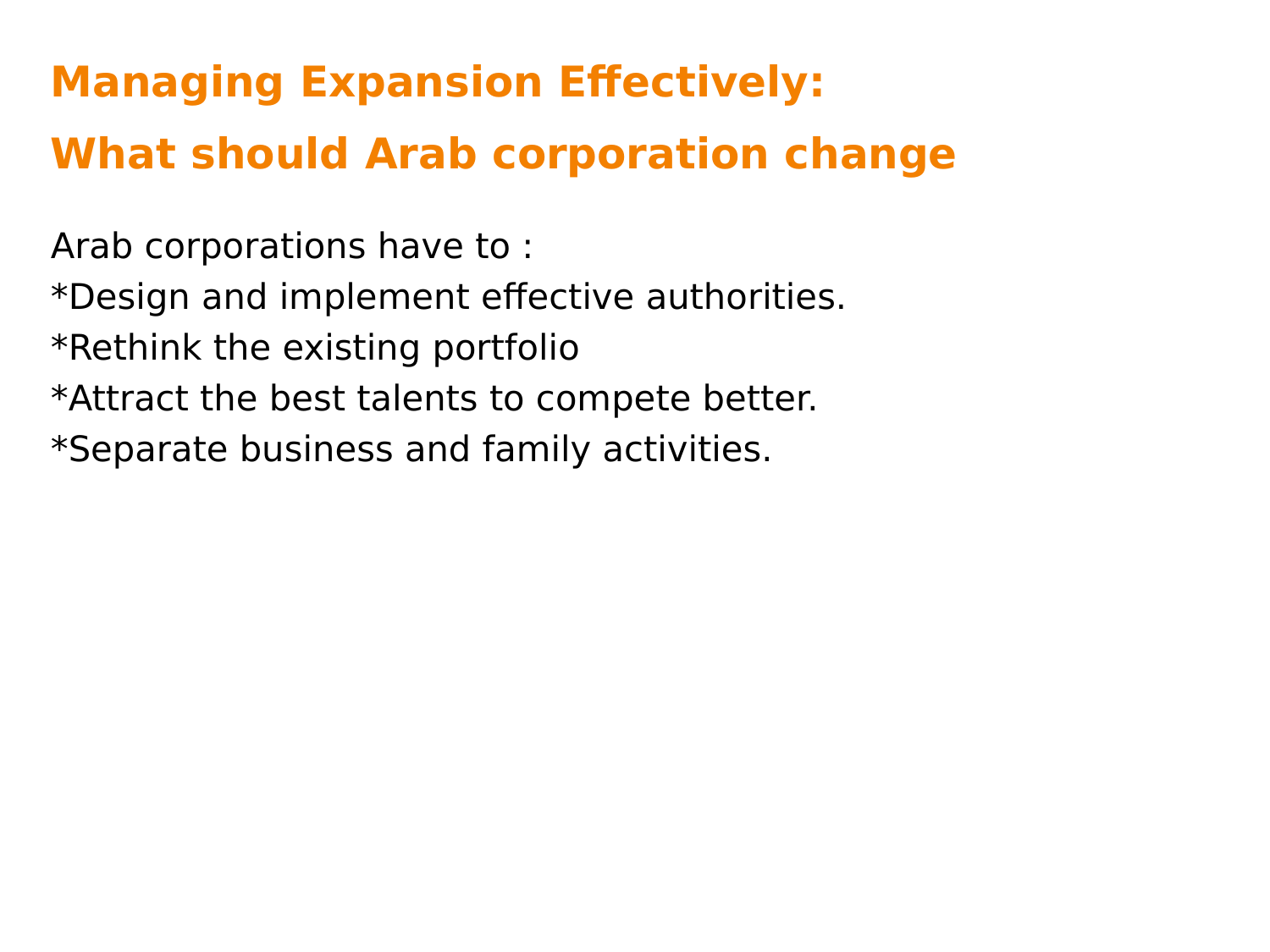

# Managing Expansion Effectively:
What should Arab corporation change
Arab corporations have to :
*Design and implement effective authorities.
*Rethink the existing portfolio
*Attract the best talents to compete better.
*Separate business and family activities.